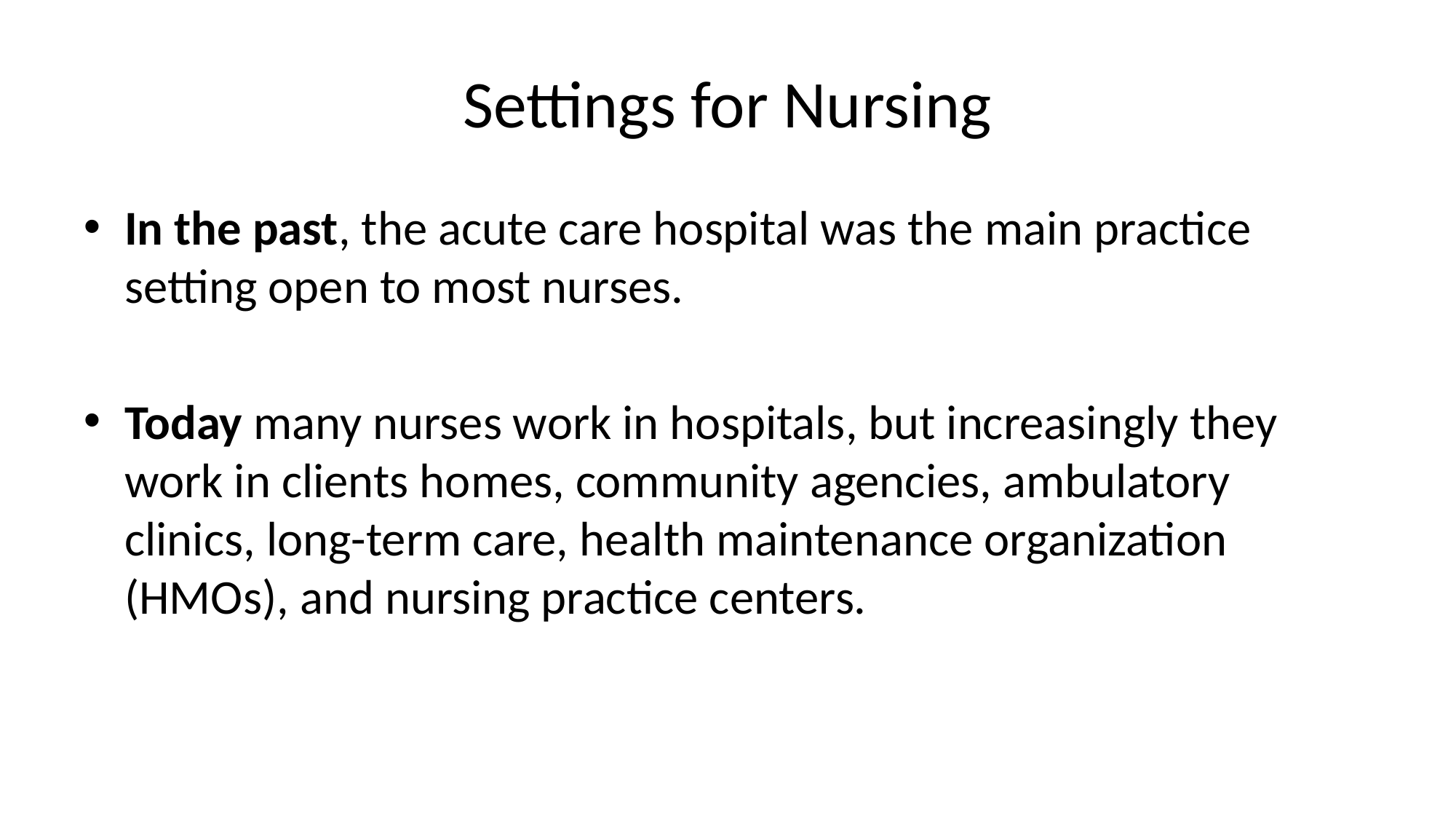

# Settings for Nursing
In the past, the acute care hospital was the main practice setting open to most nurses.

Today many nurses work in hospitals, but increasingly they work in clients homes, community agencies, ambulatory clinics, long-term care, health maintenance organization (HMOs), and nursing practice centers.